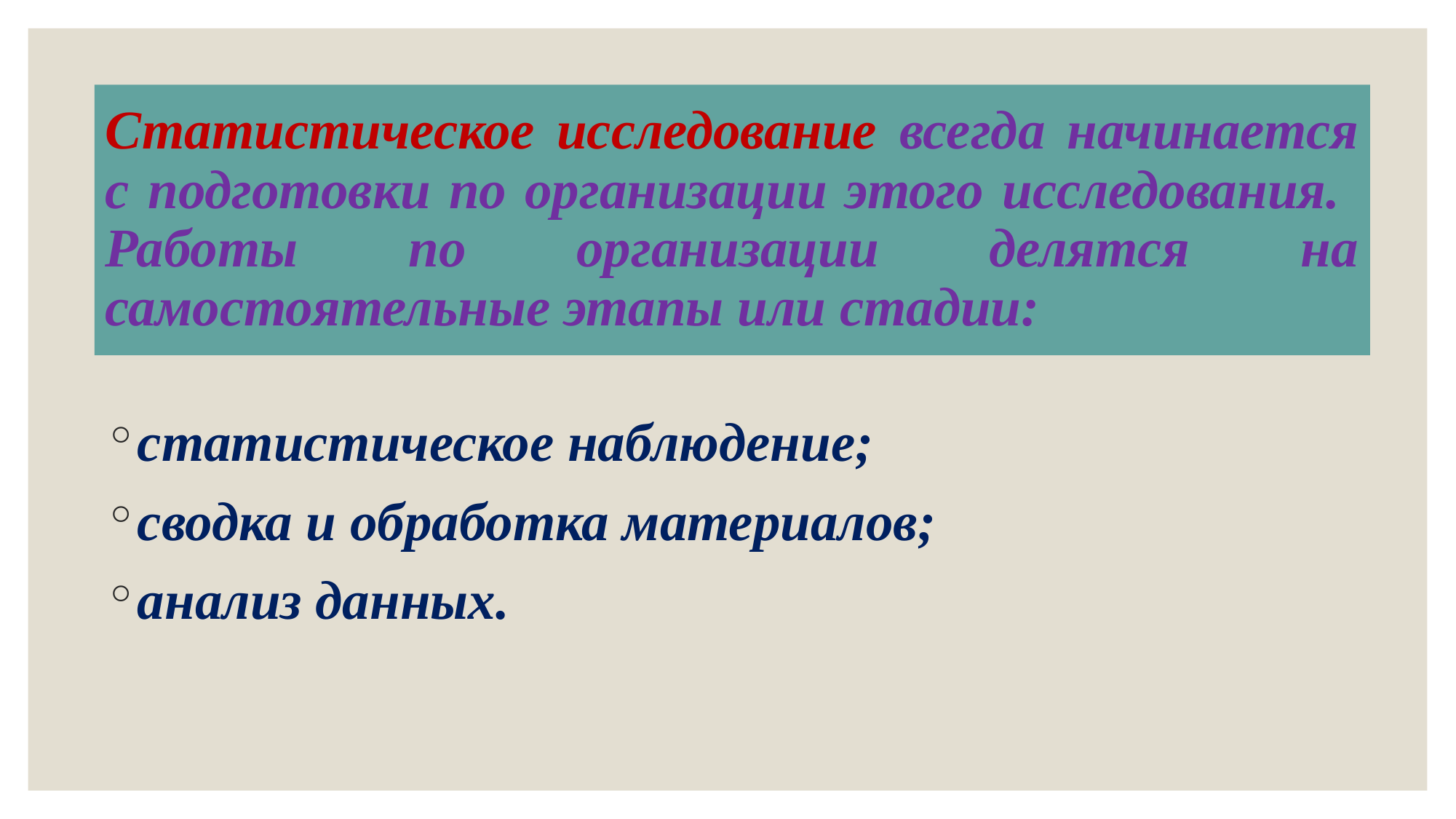

# Статистическое исследование всегда начинается с подготовки по организации этого исследования. Работы по организации делятся на самостоятельные этапы или стадии:
статистическое наблюдение;
сводка и обработка материалов;
анализ данных.